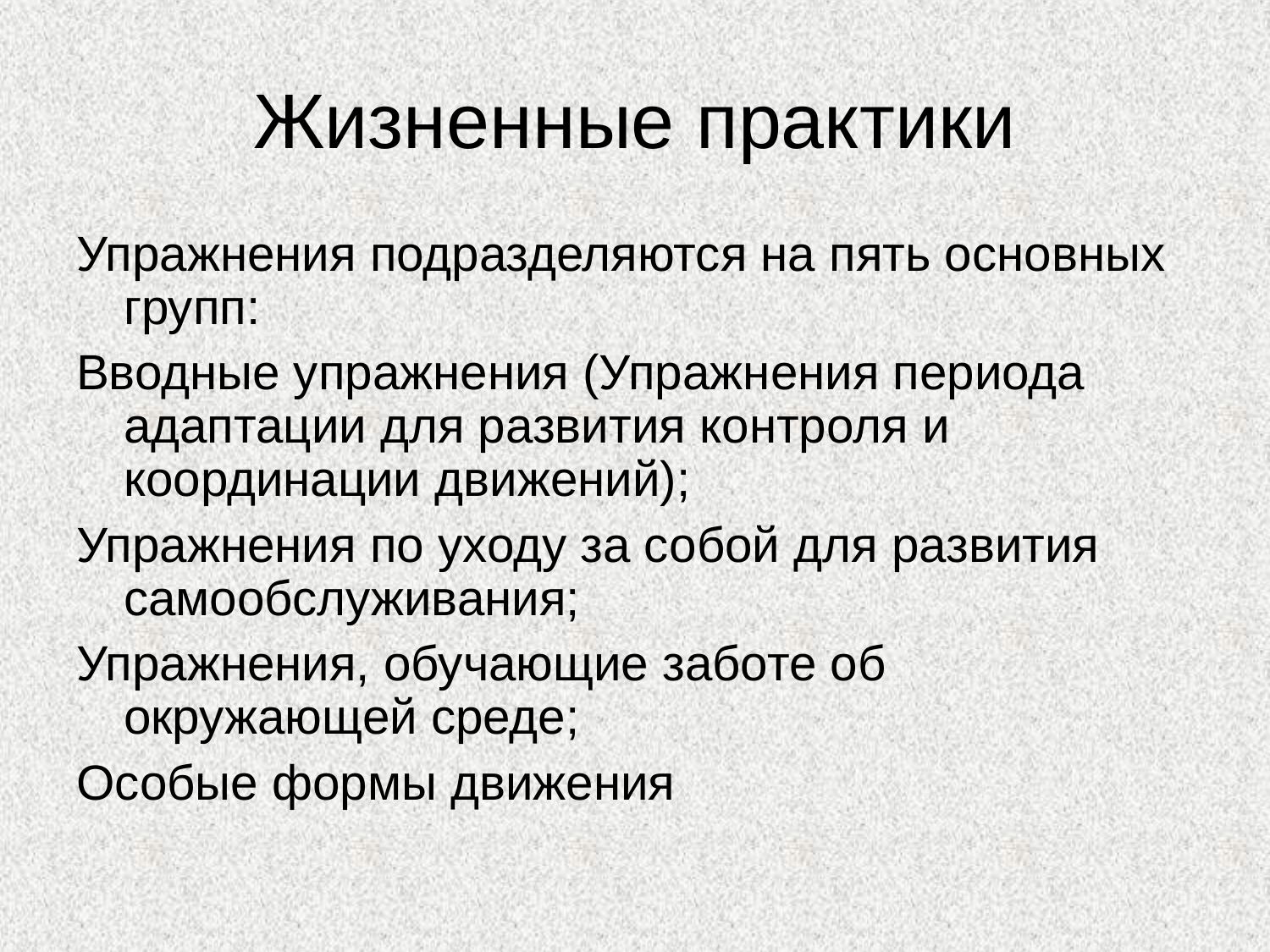

Жизненные практики
Упражнения подразделяются на пять основных групп:
Вводные упражнения (Упражнения периода адаптации для развития контроля и координации движений);
Упражнения по уходу за собой для развития самообслуживания;
Упражнения, обучающие заботе об окружающей среде;
Особые формы движения